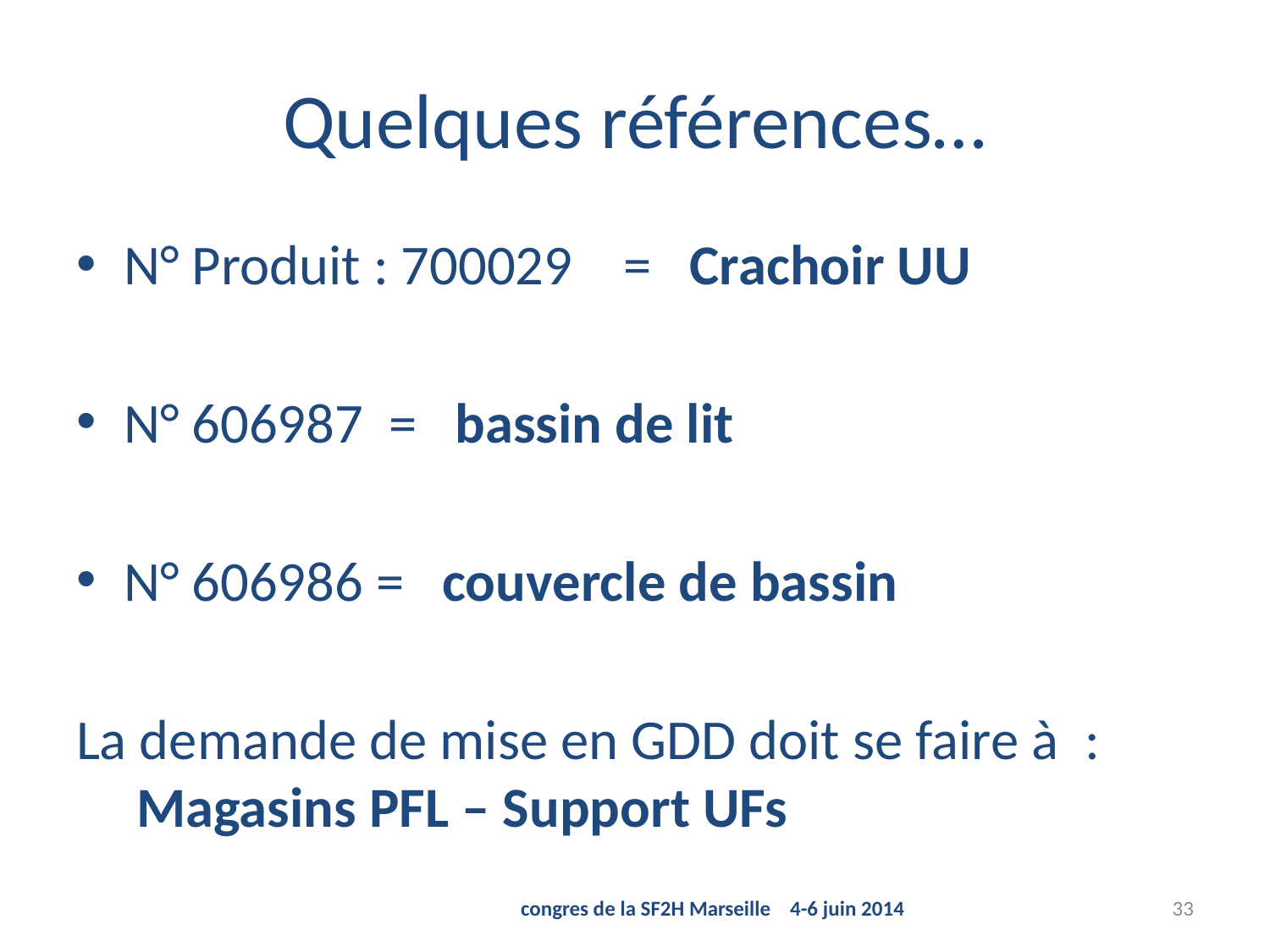

# Quelques références…
N° Produit : 700029    =   Crachoir UU

N° 606987  =   bassin de lit

N° 606986 =   couvercle de bassin

La demande de mise en GDD doit se faire à  :  Magasins PFL – Support UFs

congres de la SF2H Marseille    4-6 juin 2014
33